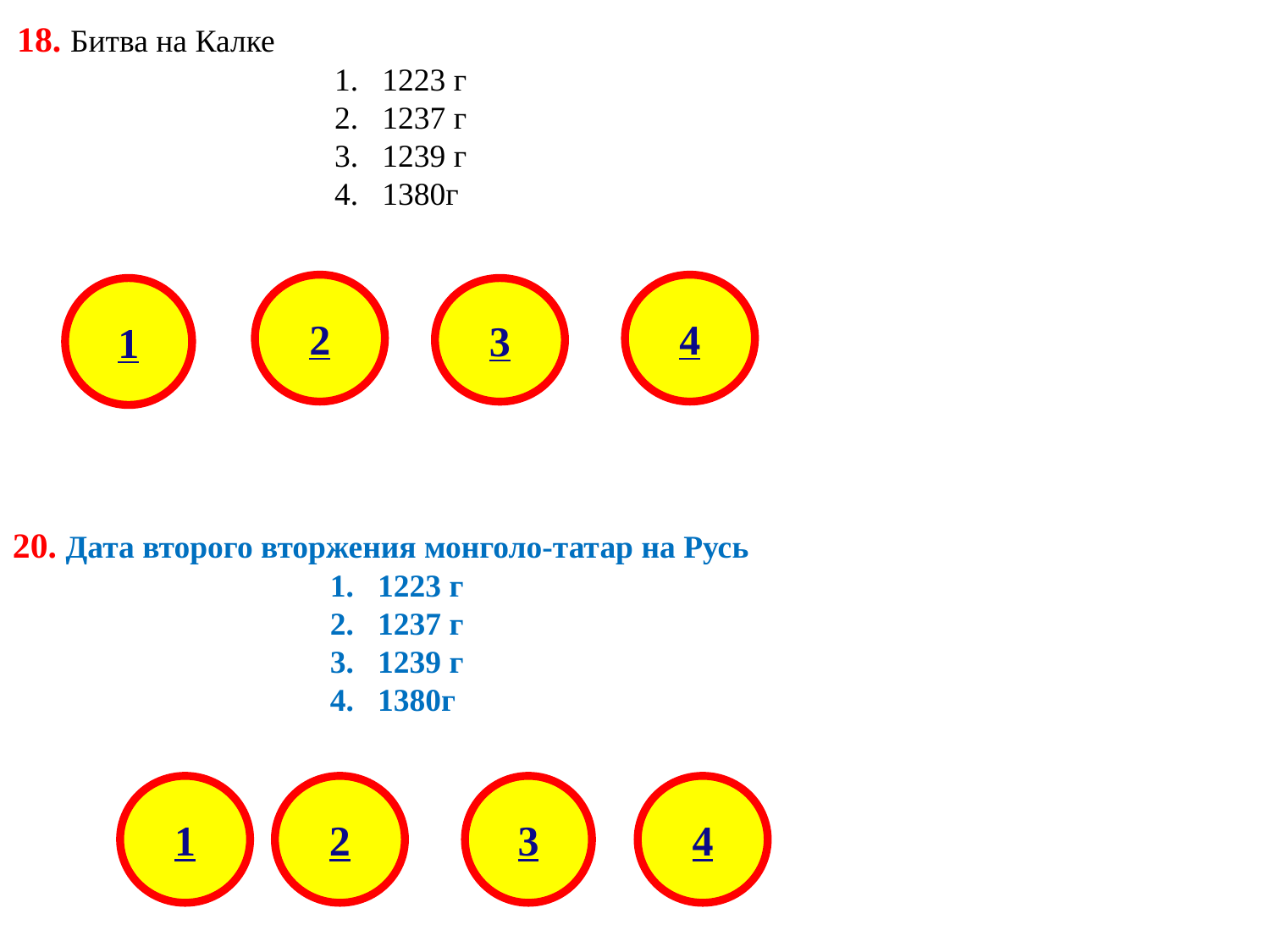

18. Битва на Калке
1223 г
1237 г
1239 г
1380г
2
4
1
3
20. Дата второго вторжения монголо-татар на Русь
1223 г
1237 г
1239 г
1380г
1
2
3
4